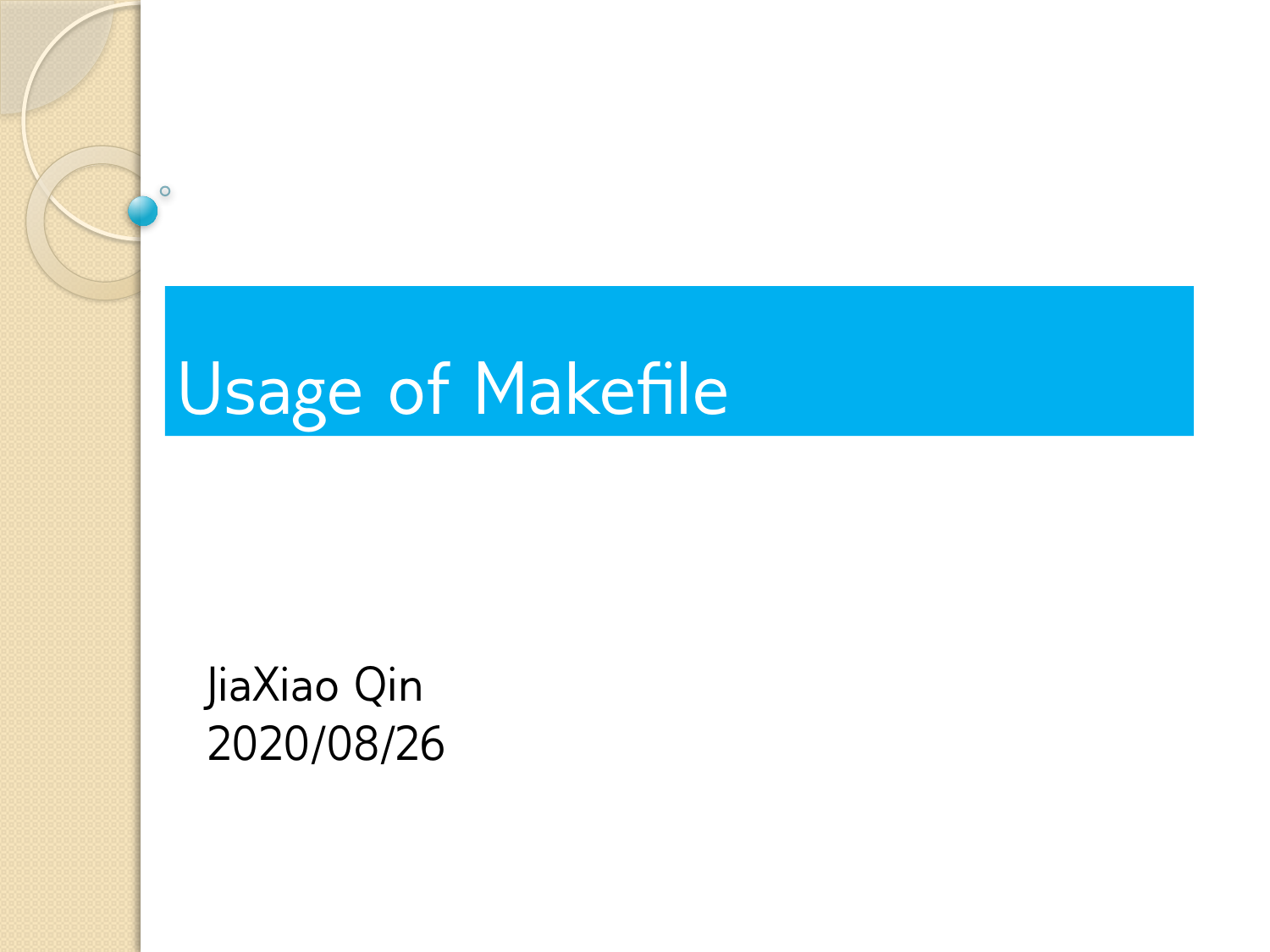

# Usage of Makefile
JiaXiao Qin
2020/08/26